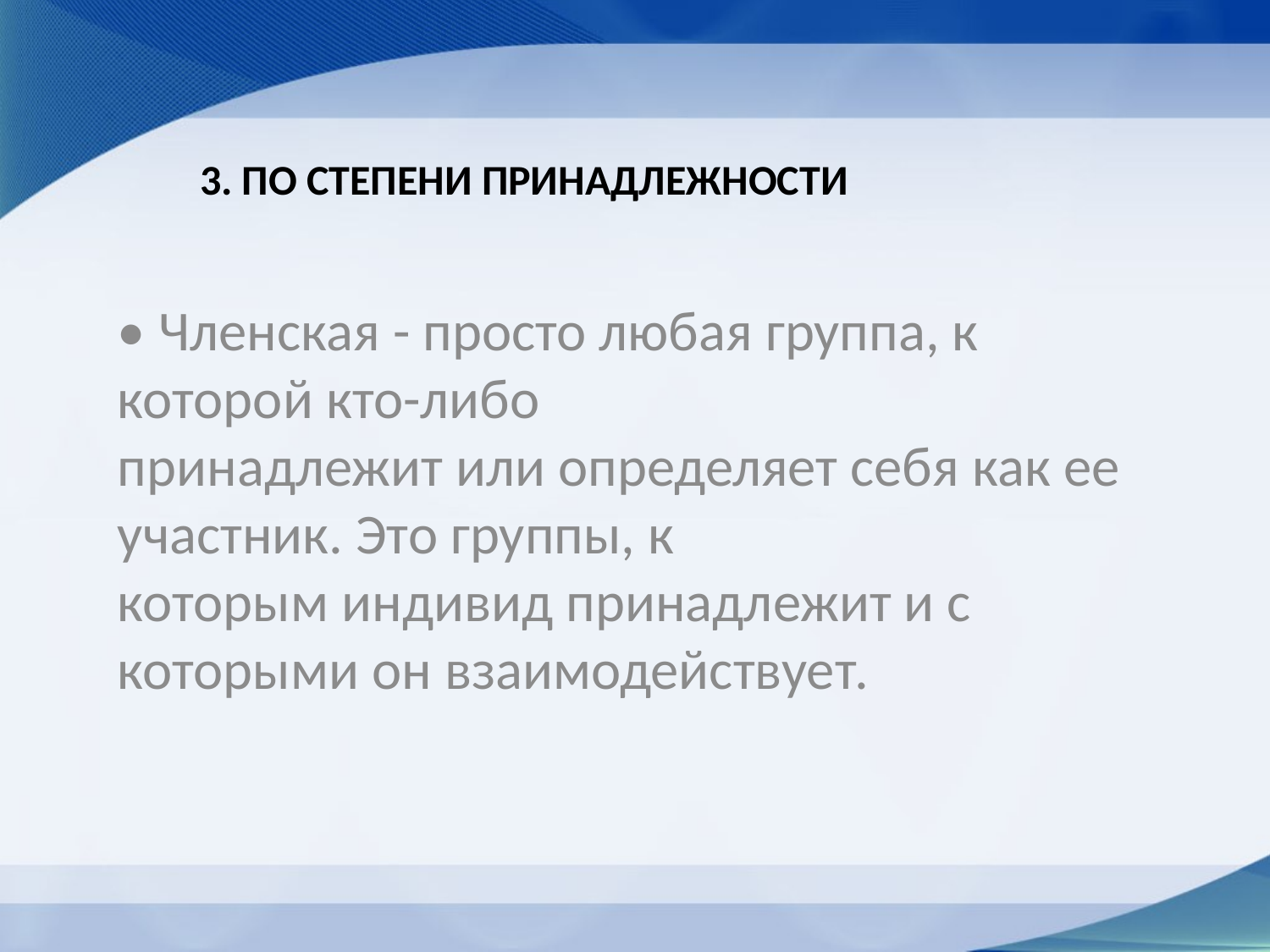

# 3. По степени принадлежности

• Членская - просто любая группа, к которой кто-либо
принадлежит или определяет себя как ее участник. Это группы, к
которым индивид принадлежит и с которыми он взаимодействует.